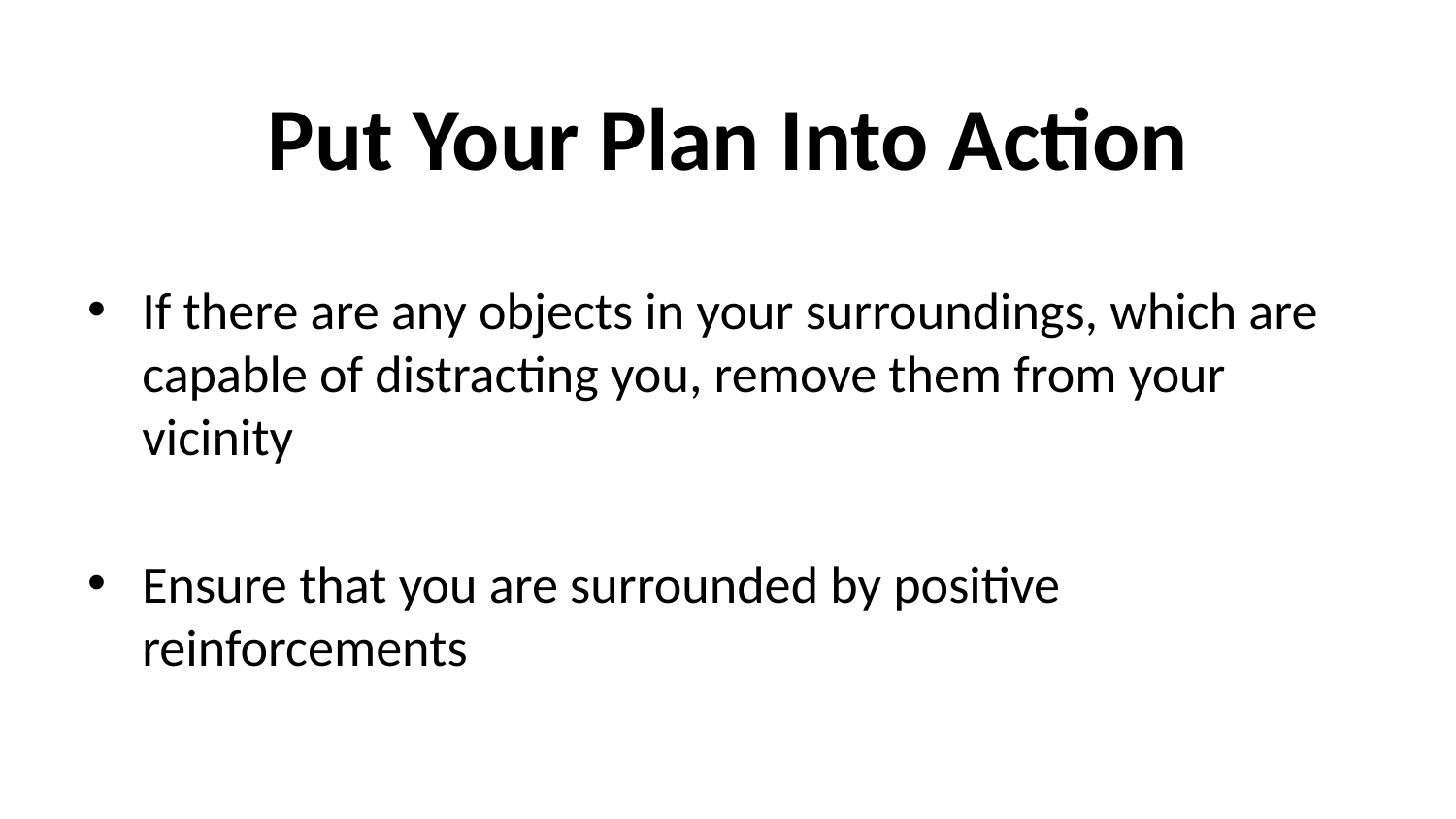

# Put Your Plan Into Action
If there are any objects in your surroundings, which are capable of distracting you, remove them from your vicinity

Ensure that you are surrounded by positive reinforcements